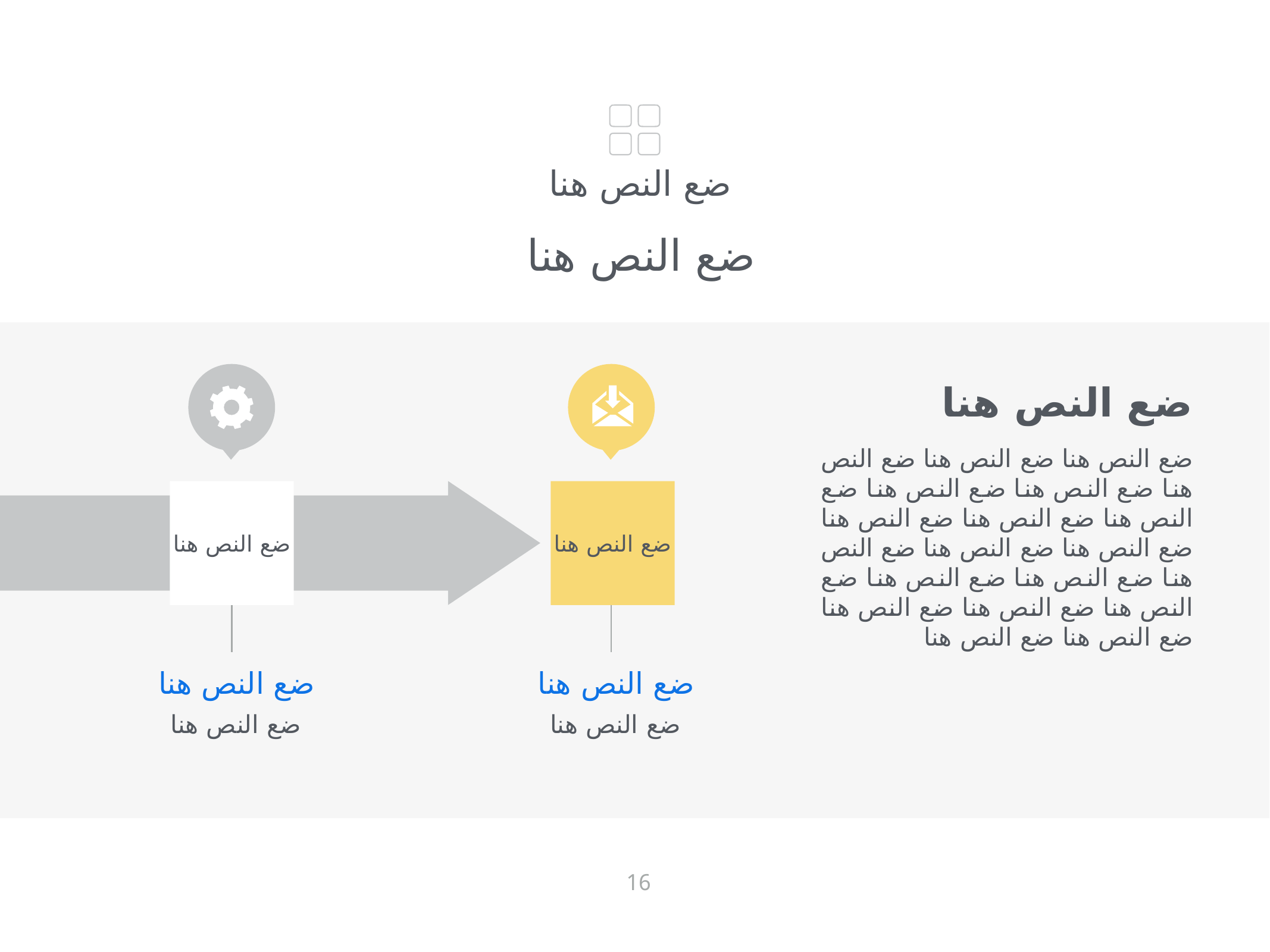

ضع النص هنا
# ضع النص هنا
ضع النص هنا
ضع النص هنا ضع النص هنا ضع النص هنا ضع النص هنا ضع النص هنا ضع النص هنا ضع النص هنا ضع النص هنا ضع النص هنا ضع النص هنا ضع النص هنا ضع النص هنا ضع النص هنا ضع النص هنا ضع النص هنا ضع النص هنا ضع النص هنا ضع النص هنا
ضع النص هنا
ضع النص هنا
ضع النص هنا
ضع النص هنا
ضع النص هنا
ضع النص هنا
16